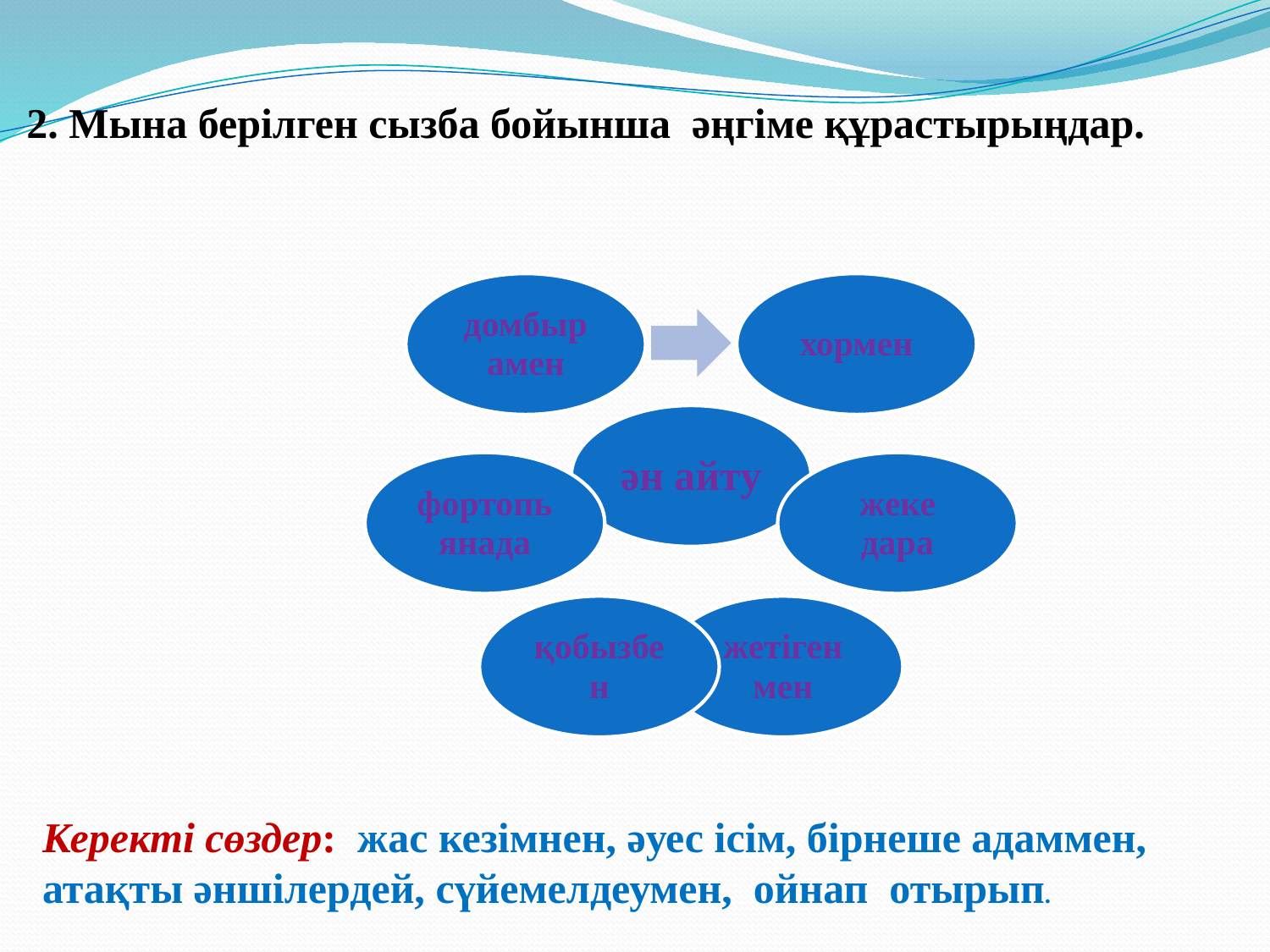

2. Мына берілген сызба бойынша  әңгіме құрастырыңдар.
ән айту
хормен
жетігенмен
фортопьянада
домбырамен
жеке дара
қобызбен
Керекті сөздер:  жас кезімнен, әуес ісім, бірнеше адаммен,  атақты әншілердей, сүйемелдеумен,  ойнап  отырып.